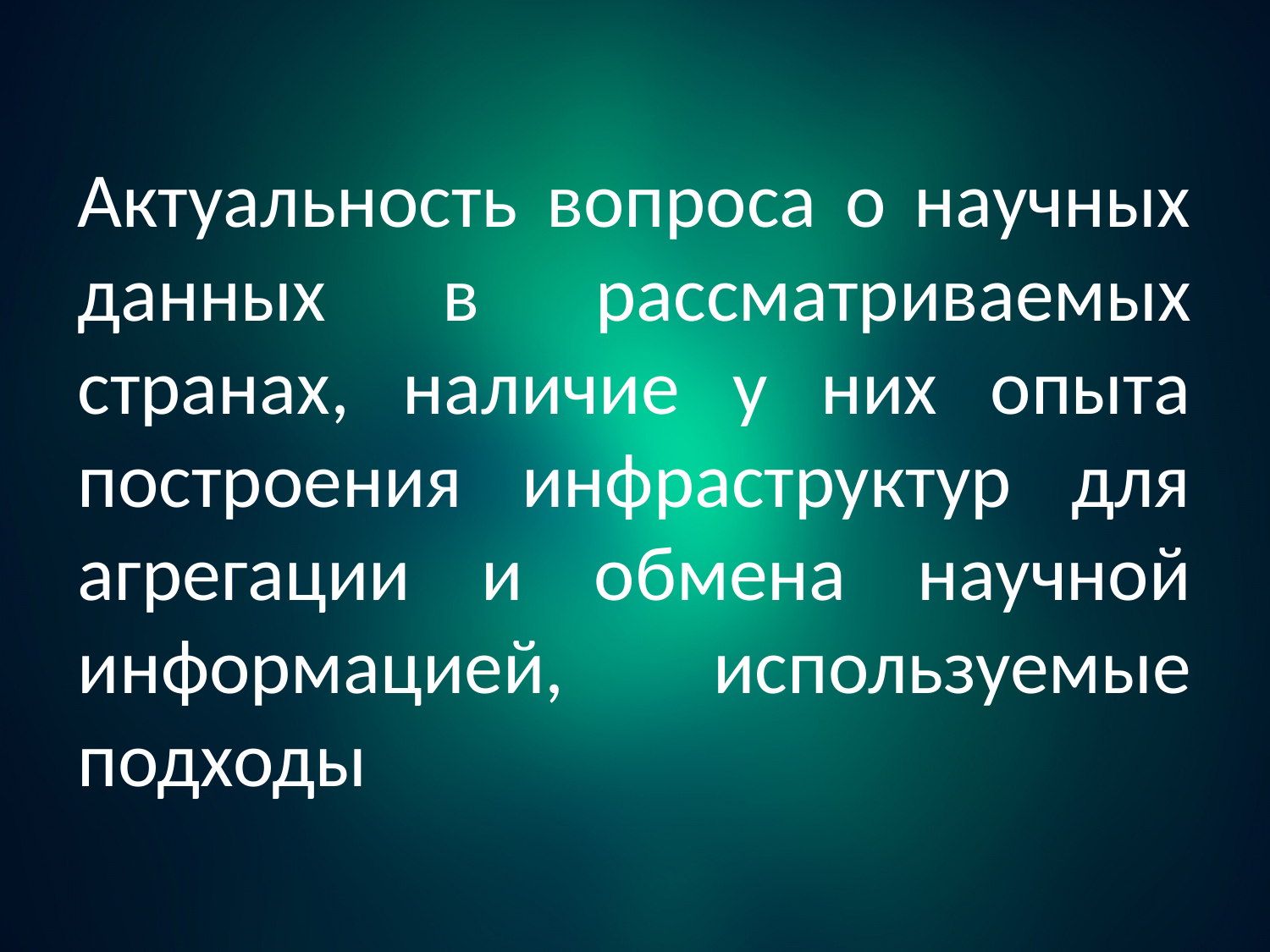

# Актуальность вопроса о научных данных в рассматриваемых странах, наличие у них опыта построения инфраструктур для агрегации и обмена научной информацией, используемые подходы